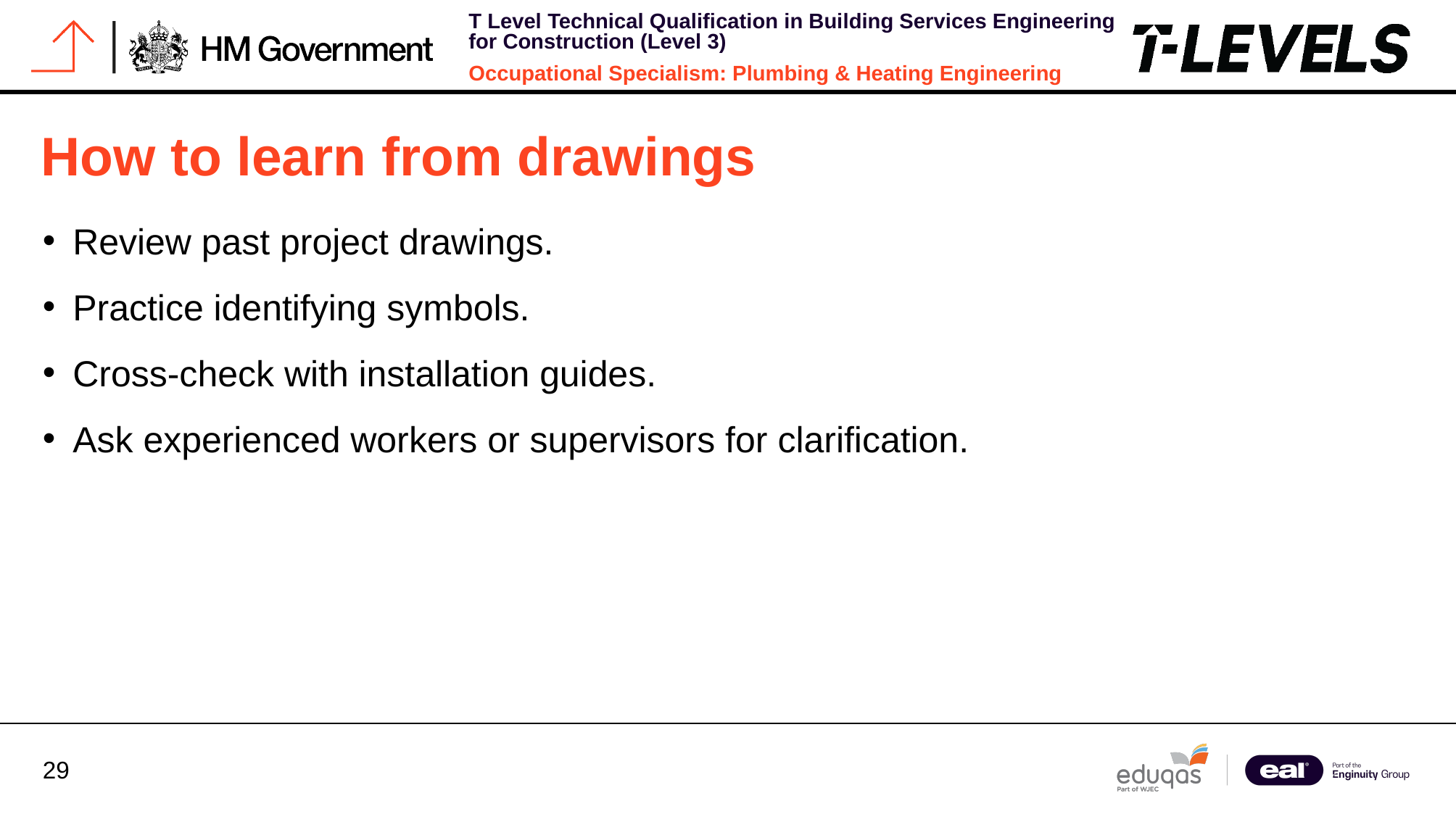

# How to learn from drawings
Review past project drawings.
Practice identifying symbols.
Cross-check with installation guides.
Ask experienced workers or supervisors for clarification.